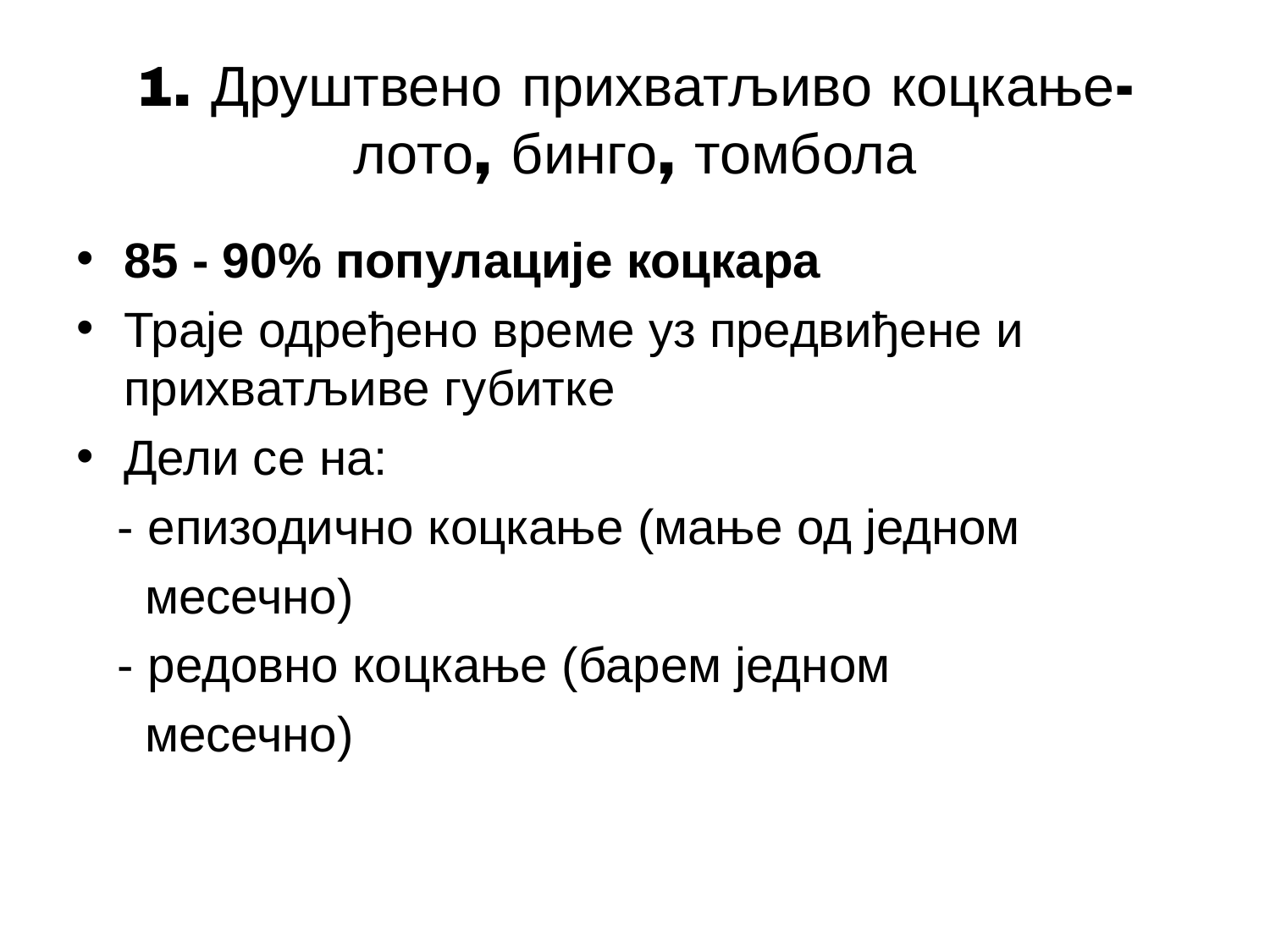

# 1. Друштвено прихватљиво коцкање-лото, бинго, томбола
85 - 90% популације коцкара
Траје одређено време уз предвиђене и прихватљиве губитке
Дели се на:
   - епизодично коцкање (мање од једном
     месечно)
   - редовно коцкање (барем једном
     месечно)